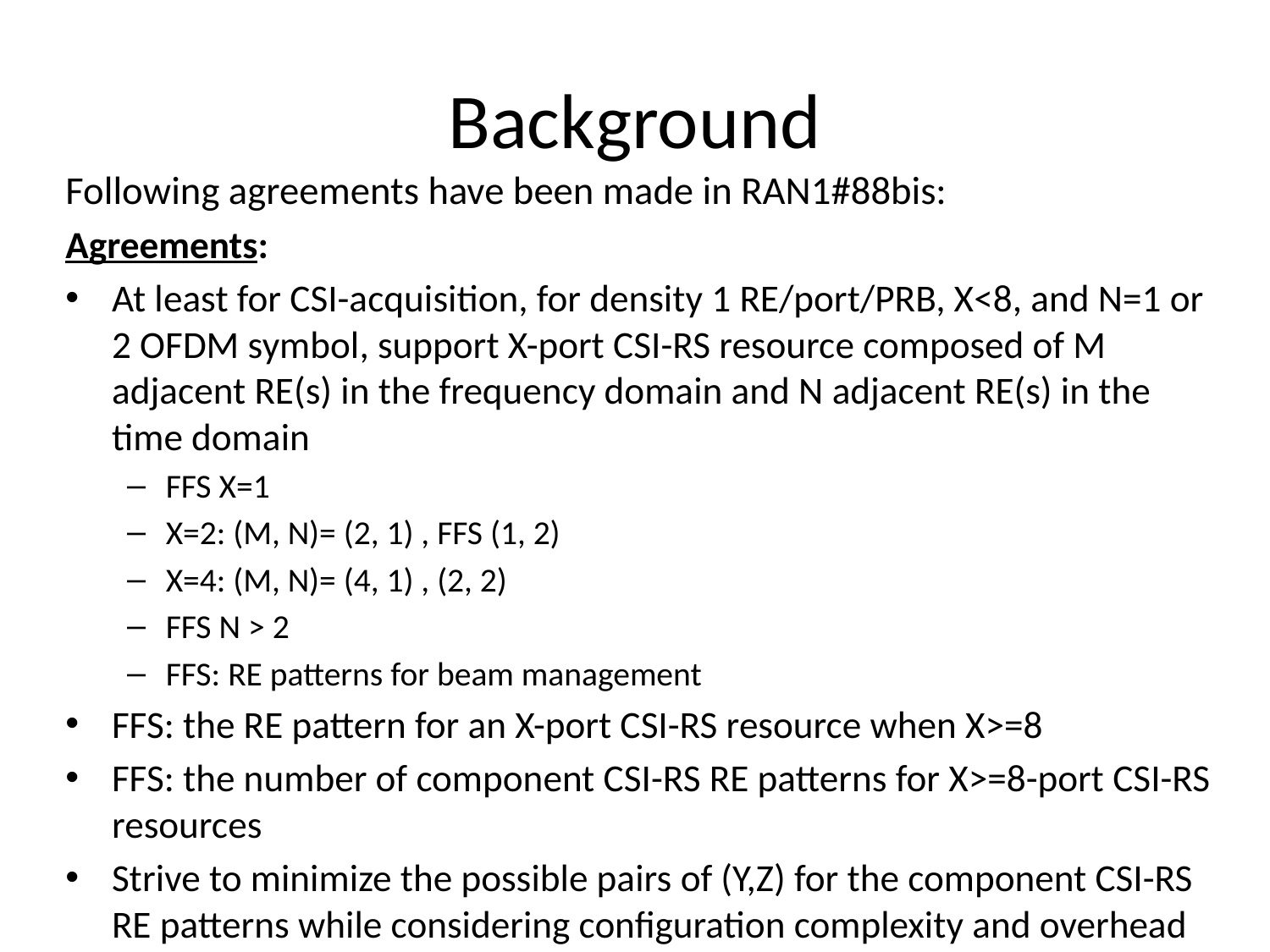

# Background
Following agreements have been made in RAN1#88bis:
Agreements:
At least for CSI-acquisition, for density 1 RE/port/PRB, X<8, and N=1 or 2 OFDM symbol, support X-port CSI-RS resource composed of M adjacent RE(s) in the frequency domain and N adjacent RE(s) in the time domain
FFS X=1
X=2: (M, N)= (2, 1) , FFS (1, 2)
X=4: (M, N)= (4, 1) , (2, 2)
FFS N > 2
FFS: RE patterns for beam management
FFS: the RE pattern for an X-port CSI-RS resource when X>=8
FFS: the number of component CSI-RS RE patterns for X>=8-port CSI-RS resources
Strive to minimize the possible pairs of (Y,Z) for the component CSI-RS RE patterns while considering configuration complexity and overhead